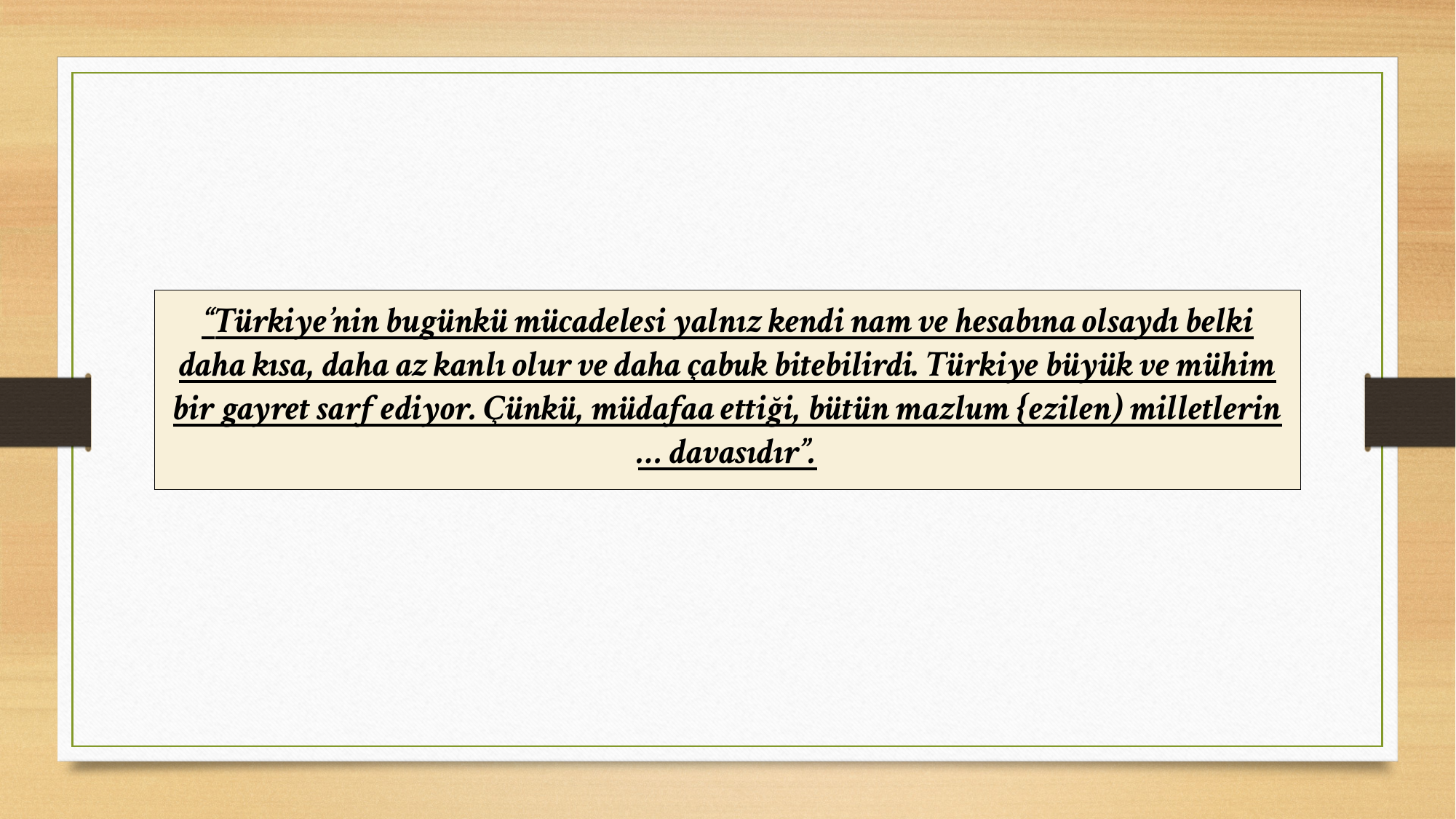

“Türkiye’nin bugünkü mücadelesi yalnız kendi nam ve hesabına olsaydı belki daha kısa, daha az kanlı olur ve daha çabuk bitebilirdi. Türkiye büyük ve mühim bir gayret sarf ediyor. Çünkü, müdafaa ettiği, bütün mazlum {ezilen) milletlerin … davasıdır”.